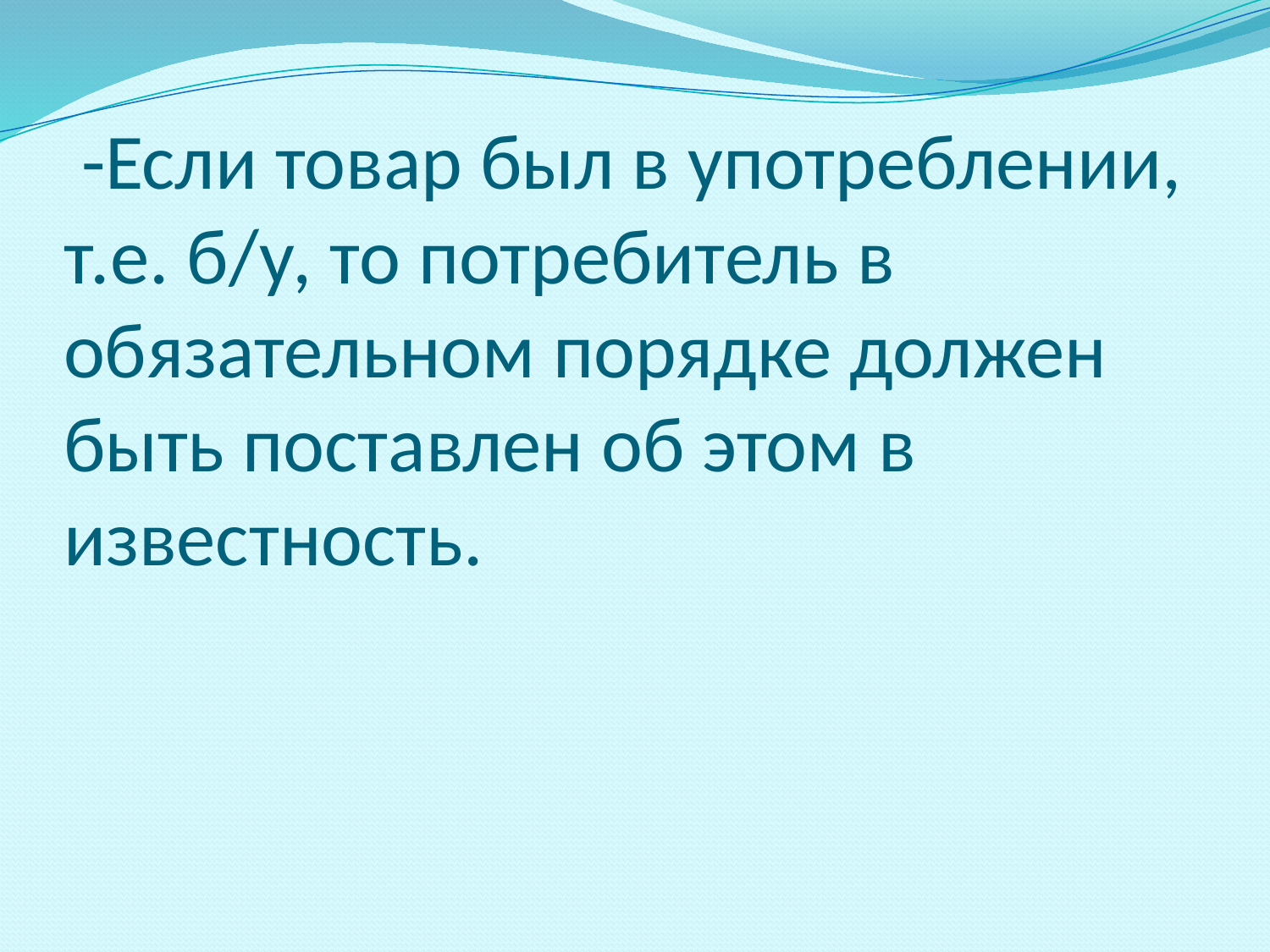

# -Если товар был в употреблении, т.е. б/у, то потребитель в обязательном порядке должен быть поставлен об этом в известность.